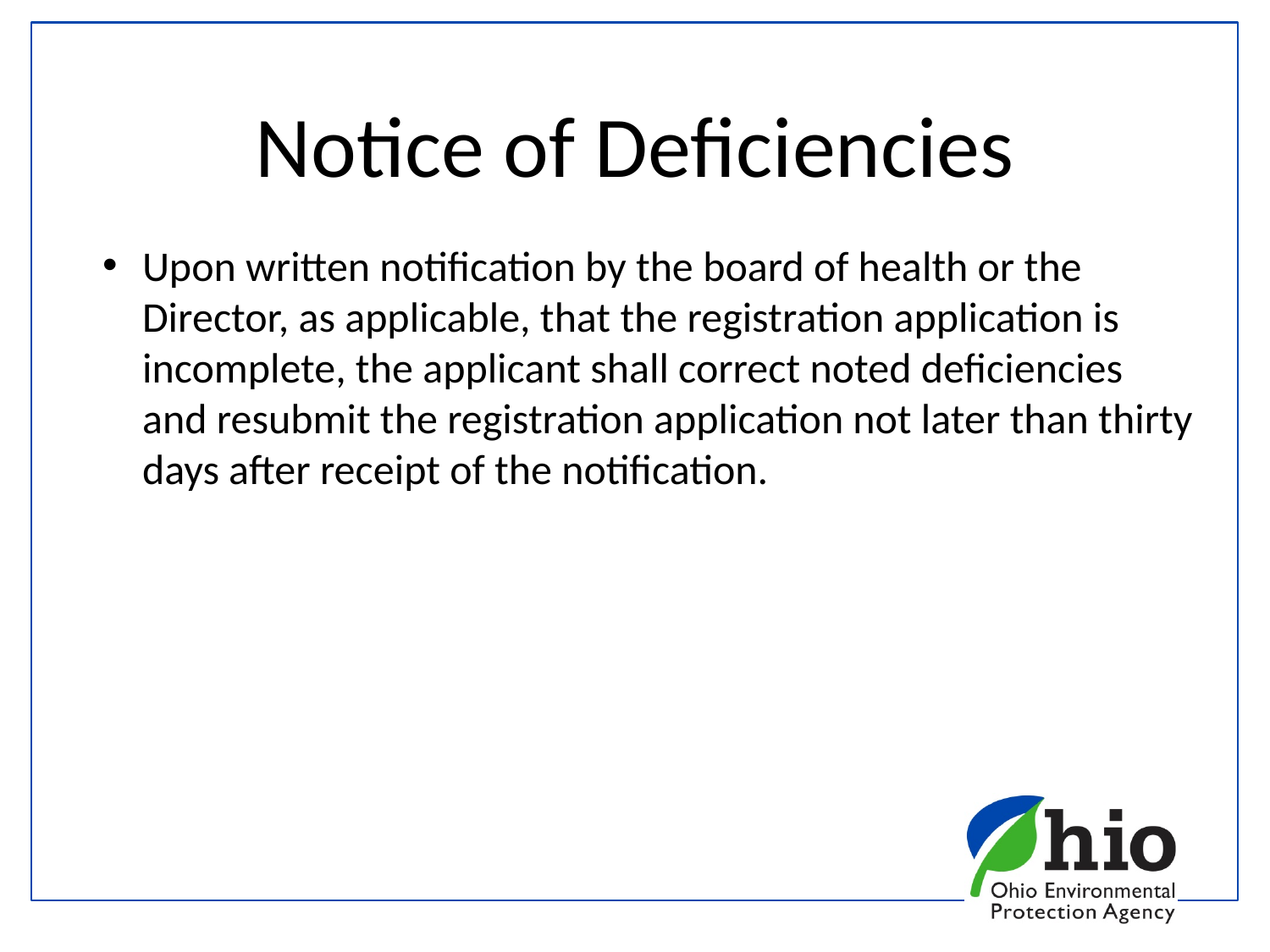

# Notice of Deficiencies
Upon written notification by the board of health or the Director, as applicable, that the registration application is incomplete, the applicant shall correct noted deficiencies and resubmit the registration application not later than thirty days after receipt of the notification.